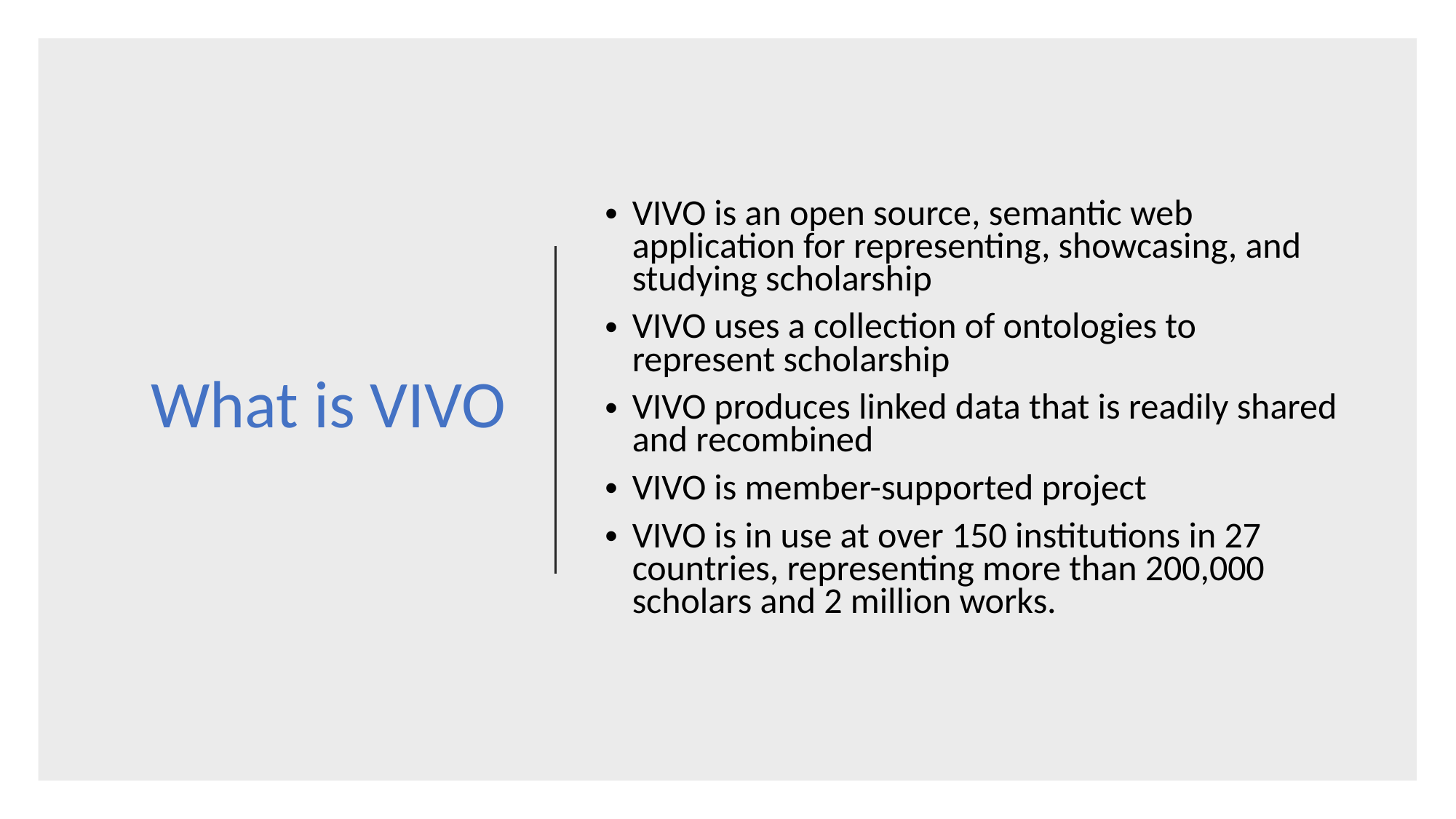

# What is VIVO
VIVO is an open source, semantic web application for representing, showcasing, and studying scholarship
VIVO uses a collection of ontologies to represent scholarship
VIVO produces linked data that is readily shared and recombined
VIVO is member-supported project
VIVO is in use at over 150 institutions in 27 countries, representing more than 200,000 scholars and 2 million works.